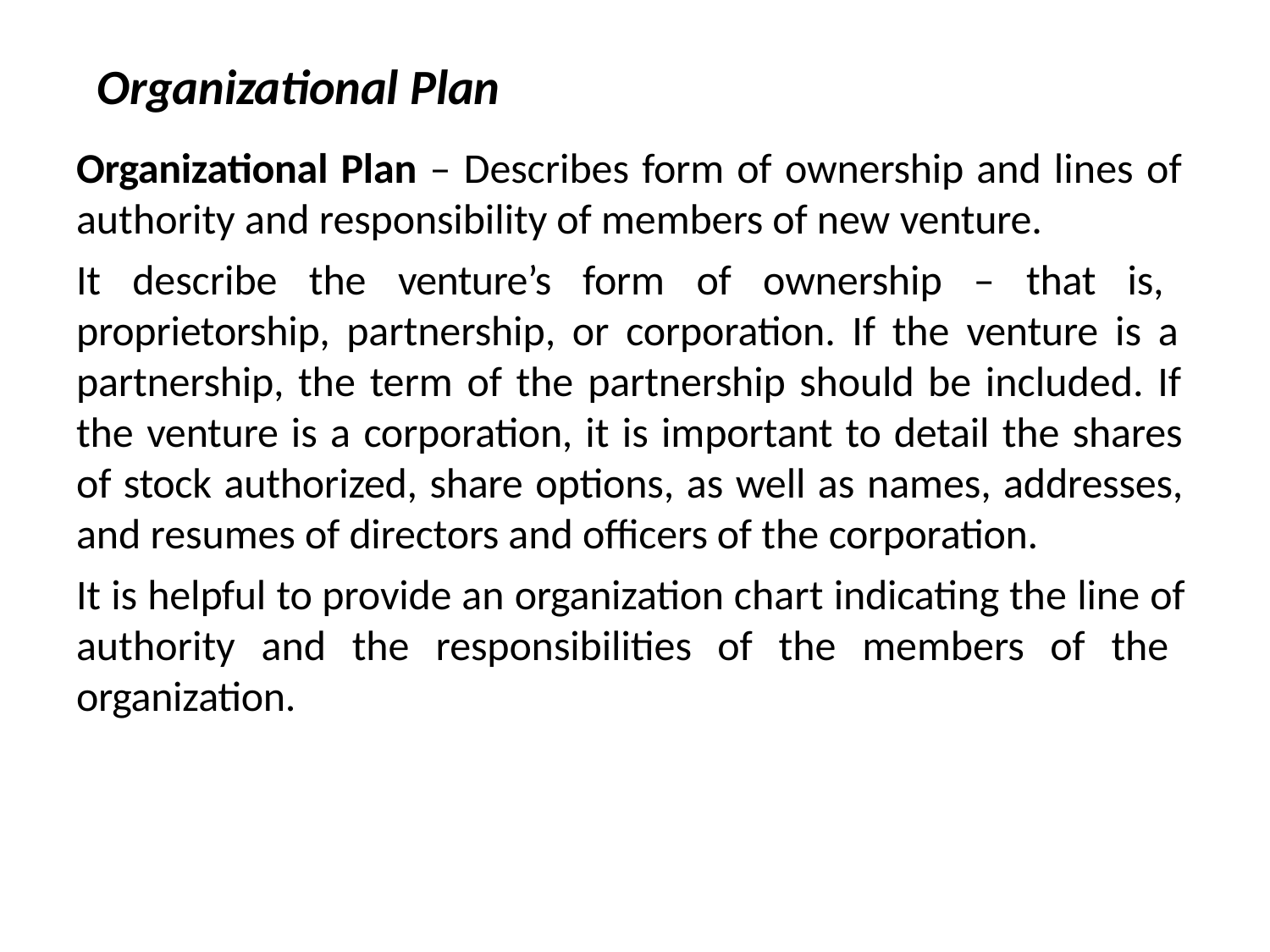

# Organizational Plan
Organizational Plan – Describes form of ownership and lines of  authority and responsibility of members of new venture.
It describe the venture’s form of ownership – that is,  proprietorship, partnership, or corporation. If the venture is a  partnership, the term of the partnership should be included. If  the venture is a corporation, it is important to detail the shares  of stock authorized, share options, as well as names, addresses,  and resumes of directors and officers of the corporation.
It is helpful to provide an organization chart indicating the line of  authority and the responsibilities of the members of the  organization.